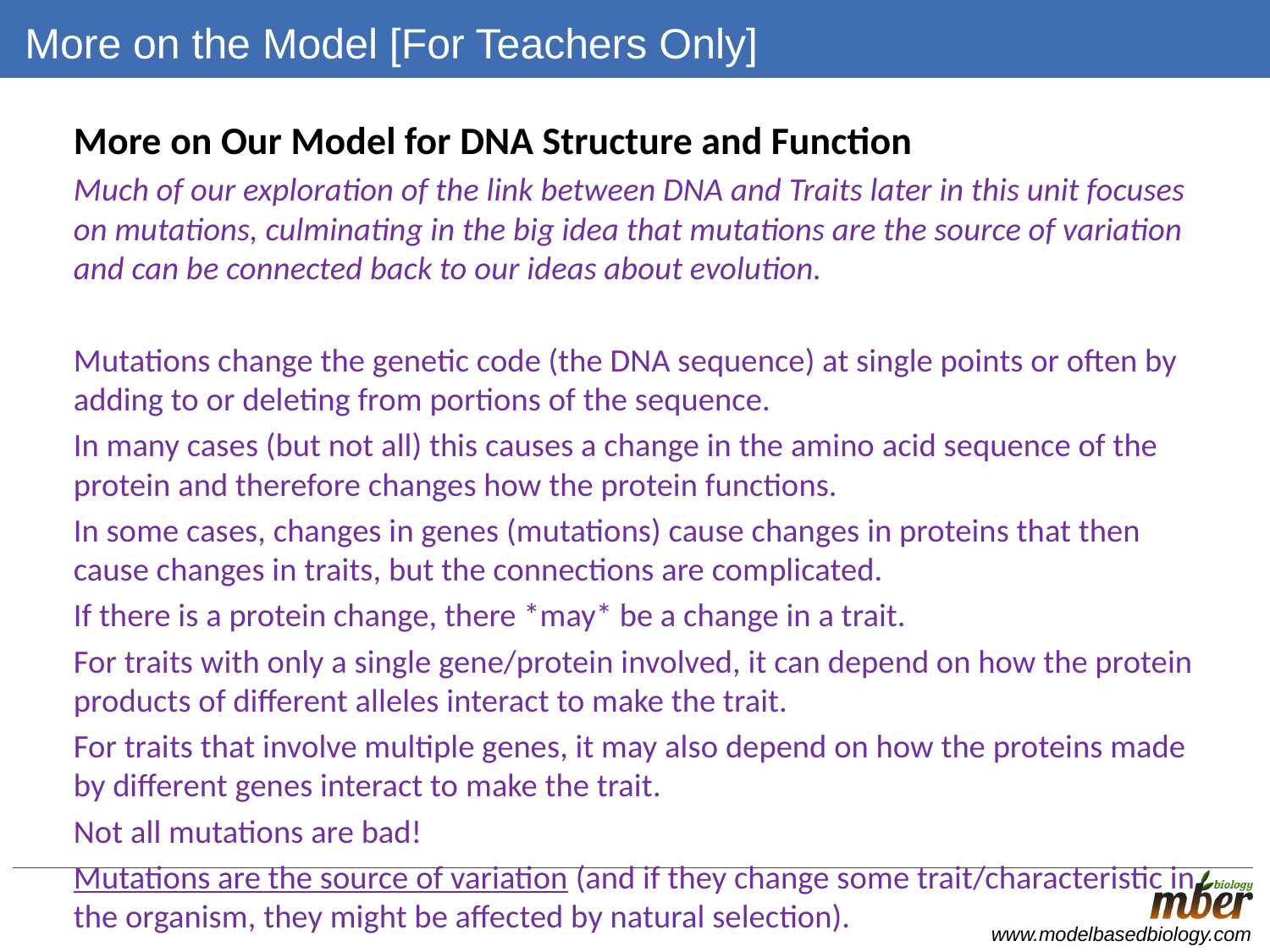

# More on the Model [For Teachers Only]
More on Our Model for DNA Structure and Function
Much of our exploration of the link between DNA and Traits later in this unit focuses on mutations, culminating in the big idea that mutations are the source of variation and can be connected back to our ideas about evolution.

Mutations change the genetic code (the DNA sequence) at single points or often by adding to or deleting from portions of the sequence.
In many cases (but not all) this causes a change in the amino acid sequence of the protein and therefore changes how the protein functions.
In some cases, changes in genes (mutations) cause changes in proteins that then cause changes in traits, but the connections are complicated.
If there is a protein change, there *may* be a change in a trait.
For traits with only a single gene/protein involved, it can depend on how the protein products of different alleles interact to make the trait.
For traits that involve multiple genes, it may also depend on how the proteins made by different genes interact to make the trait.
Not all mutations are bad!
Mutations are the source of variation (and if they change some trait/characteristic in the organism, they might be affected by natural selection).